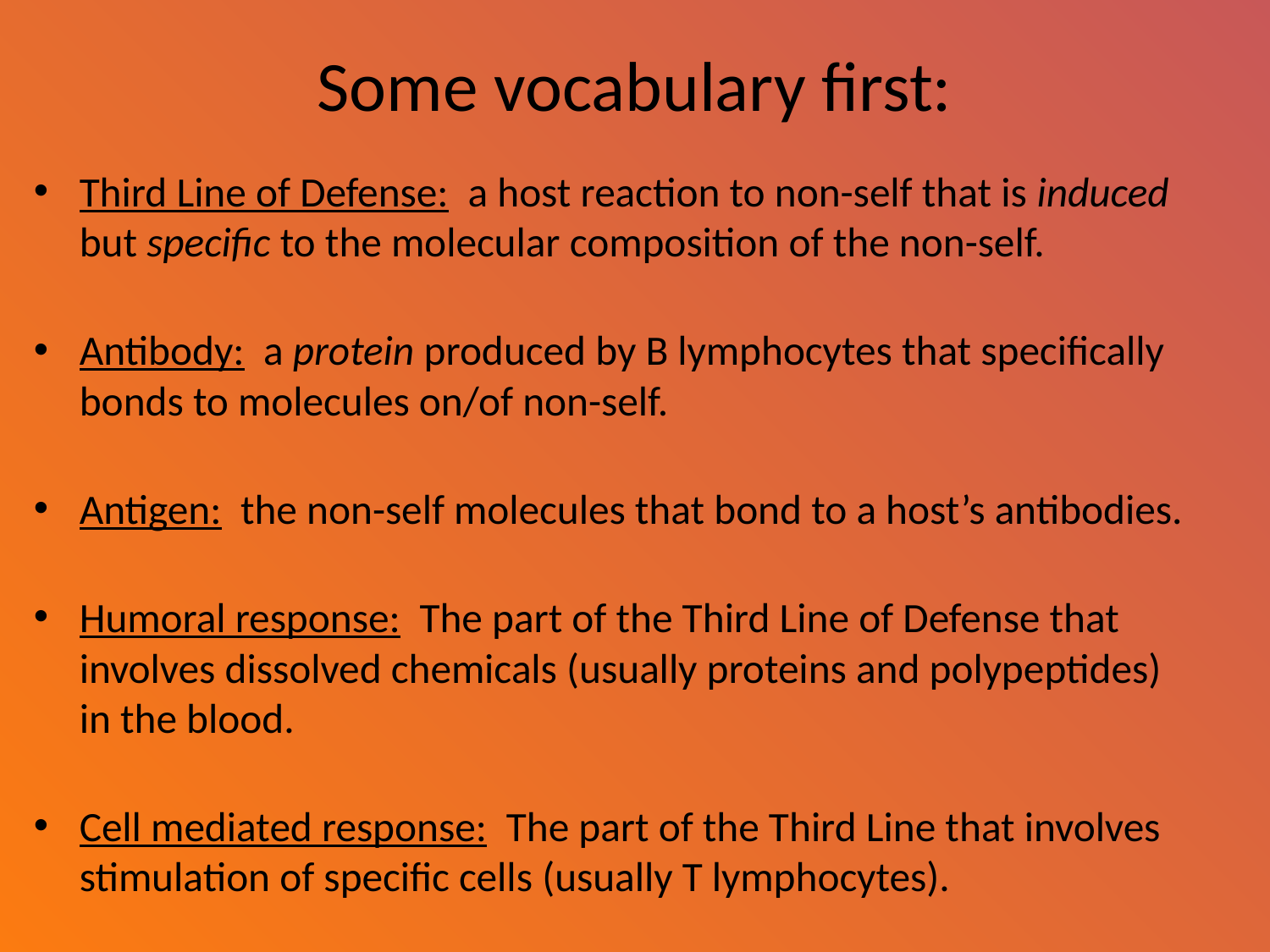

# Some vocabulary first:
Third Line of Defense:  a host reaction to non-self that is induced but specific to the molecular composition of the non-self.
Antibody:  a protein produced by B lymphocytes that specifically bonds to molecules on/of non-self.
Antigen:  the non-self molecules that bond to a host’s antibodies.
Humoral response:  The part of the Third Line of Defense that involves dissolved chemicals (usually proteins and polypeptides) in the blood.
Cell mediated response:  The part of the Third Line that involves stimulation of specific cells (usually T lymphocytes).